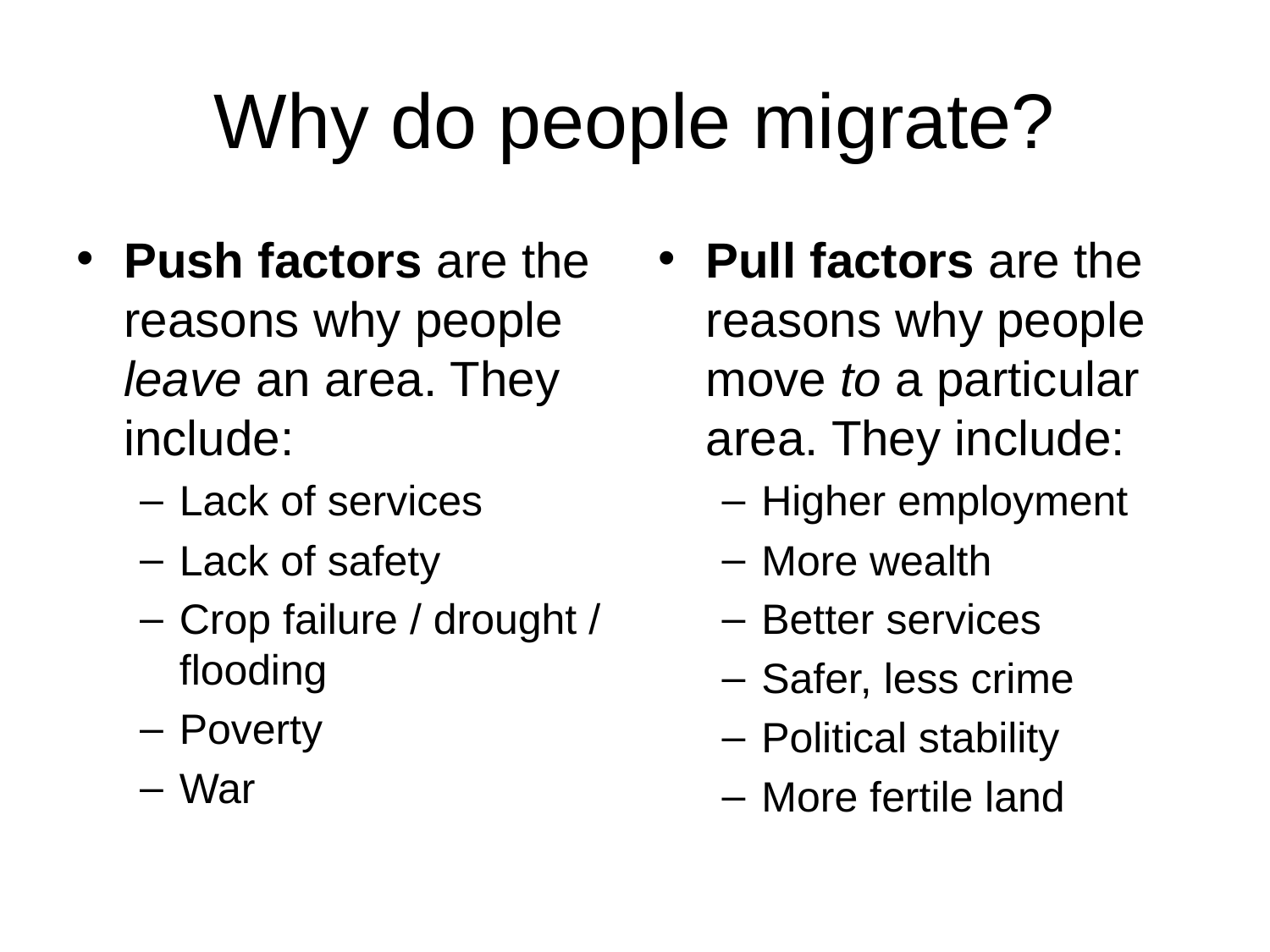

# Why do people migrate?
Push factors are the reasons why people leave an area. They include:
Lack of services
Lack of safety
Crop failure / drought / flooding
Poverty
War

Pull factors are the reasons why people move to a particular area. They include:
Higher employment
More wealth
Better services
Safer, less crime
Political stability
More fertile land